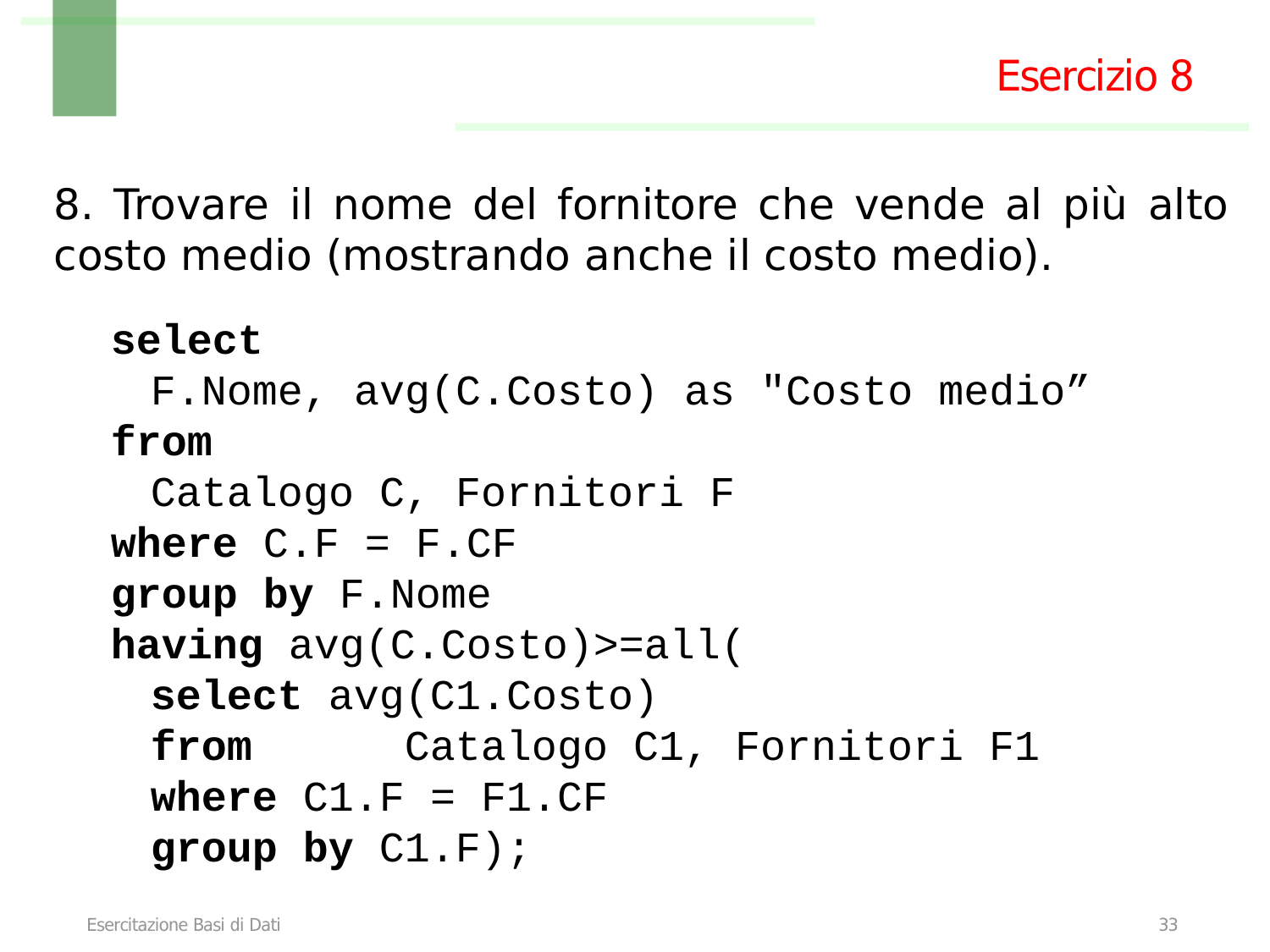

Esercizio 8
8. Trovare il nome del fornitore che vende al più alto costo medio (mostrando anche il costo medio).

select
	F.Nome, avg(C.Costo) as "Costo medio”
from
	Catalogo C, Fornitori F
where C.F = F.CF
group by F.Nome
having avg(C.Costo)>=all(
	select avg(C1.Costo)
	from 	Catalogo C1, Fornitori F1
	where C1.F = F1.CF
	group by C1.F);